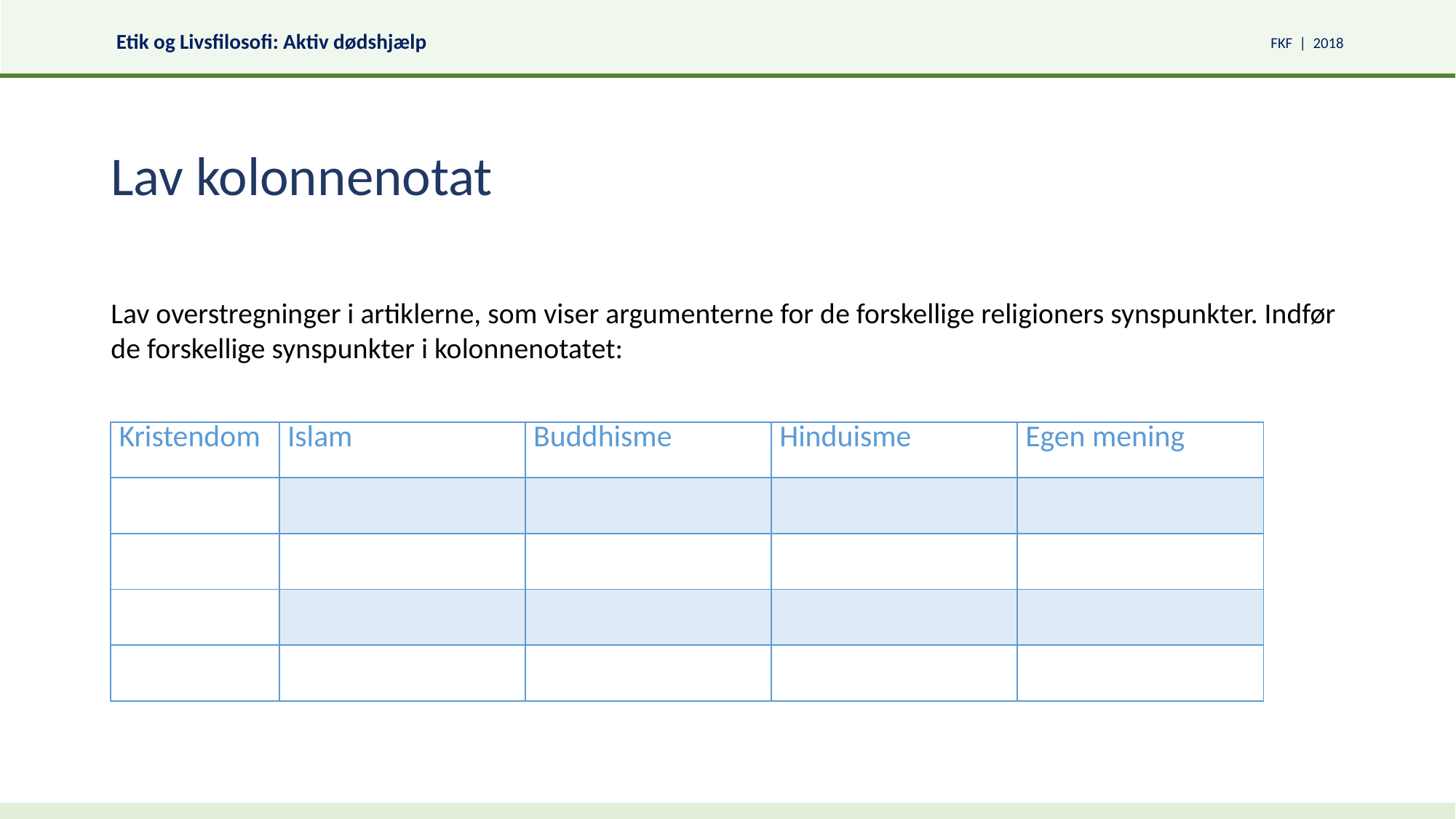

# Lav kolonnenotat
Lav overstregninger i artiklerne, som viser argumenterne for de forskellige religioners synspunkter. Indfør de forskellige synspunkter i kolonnenotatet:

| Kristendom | Islam | Buddhisme | Hinduisme | Egen mening |
| --- | --- | --- | --- | --- |
|  |  |  |  |  |
|  |  |  |  |  |
|  |  |  |  |  |
|  |  |  |  |  |